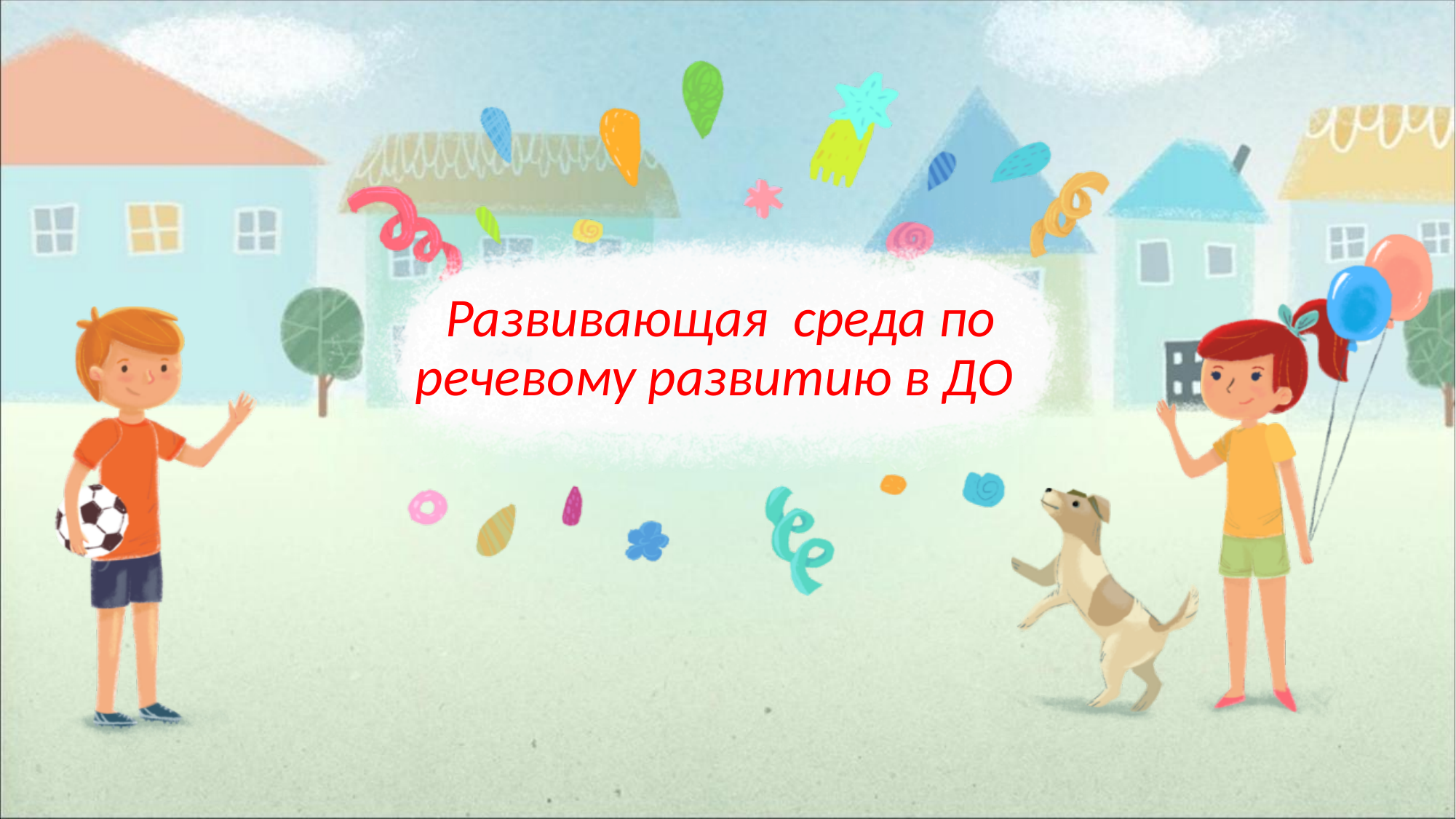

# Развивающая  среда по речевому развитию в ДО